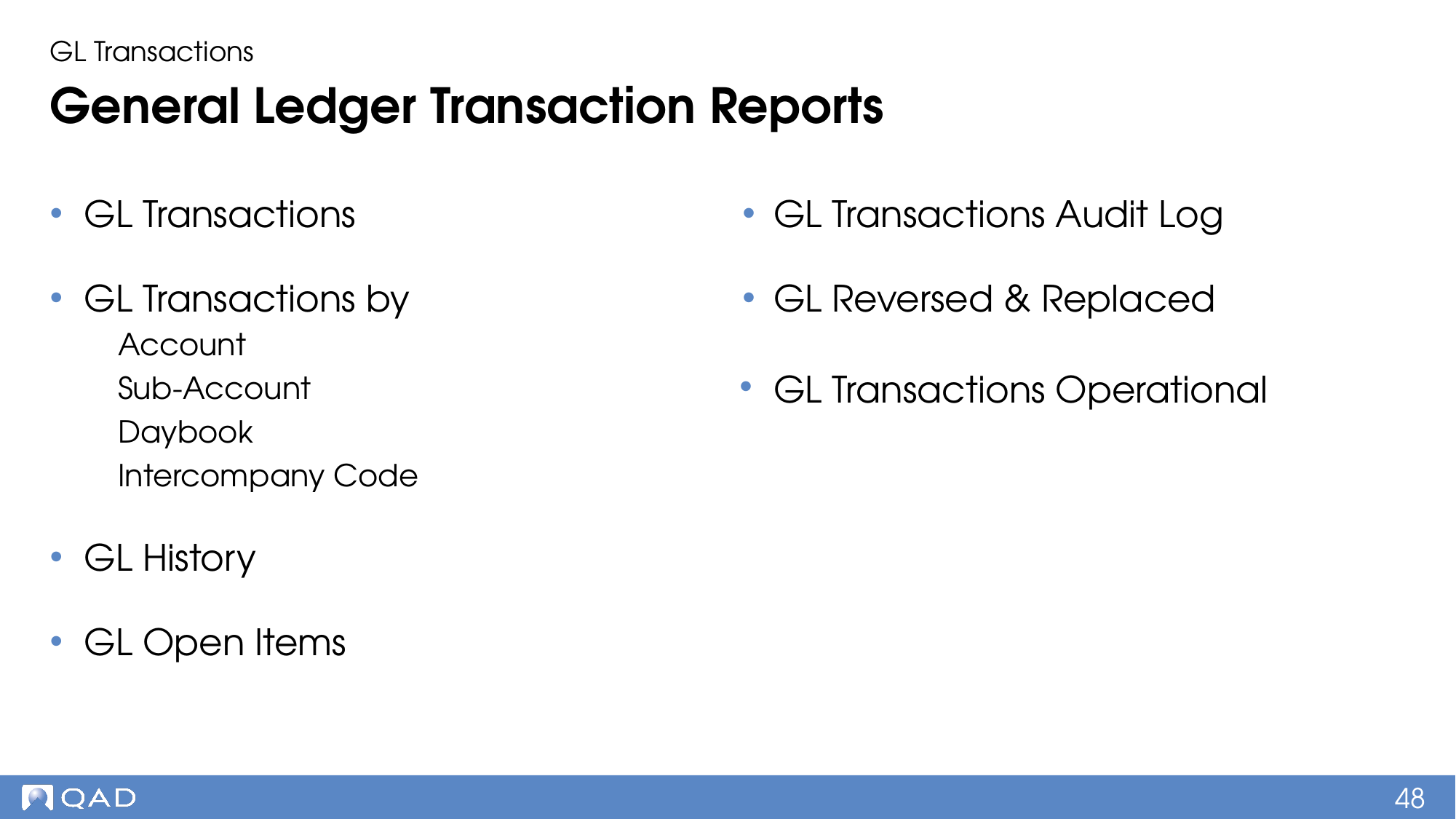

GL Transactions
# General Ledger Transaction Reports
GL Transactions
GL Transactions by
Account
Sub-Account
Daybook
Intercompany Code
GL History
GL Open Items

GL Transactions Audit Log
GL Reversed & Replaced
GL Transactions Operational

48